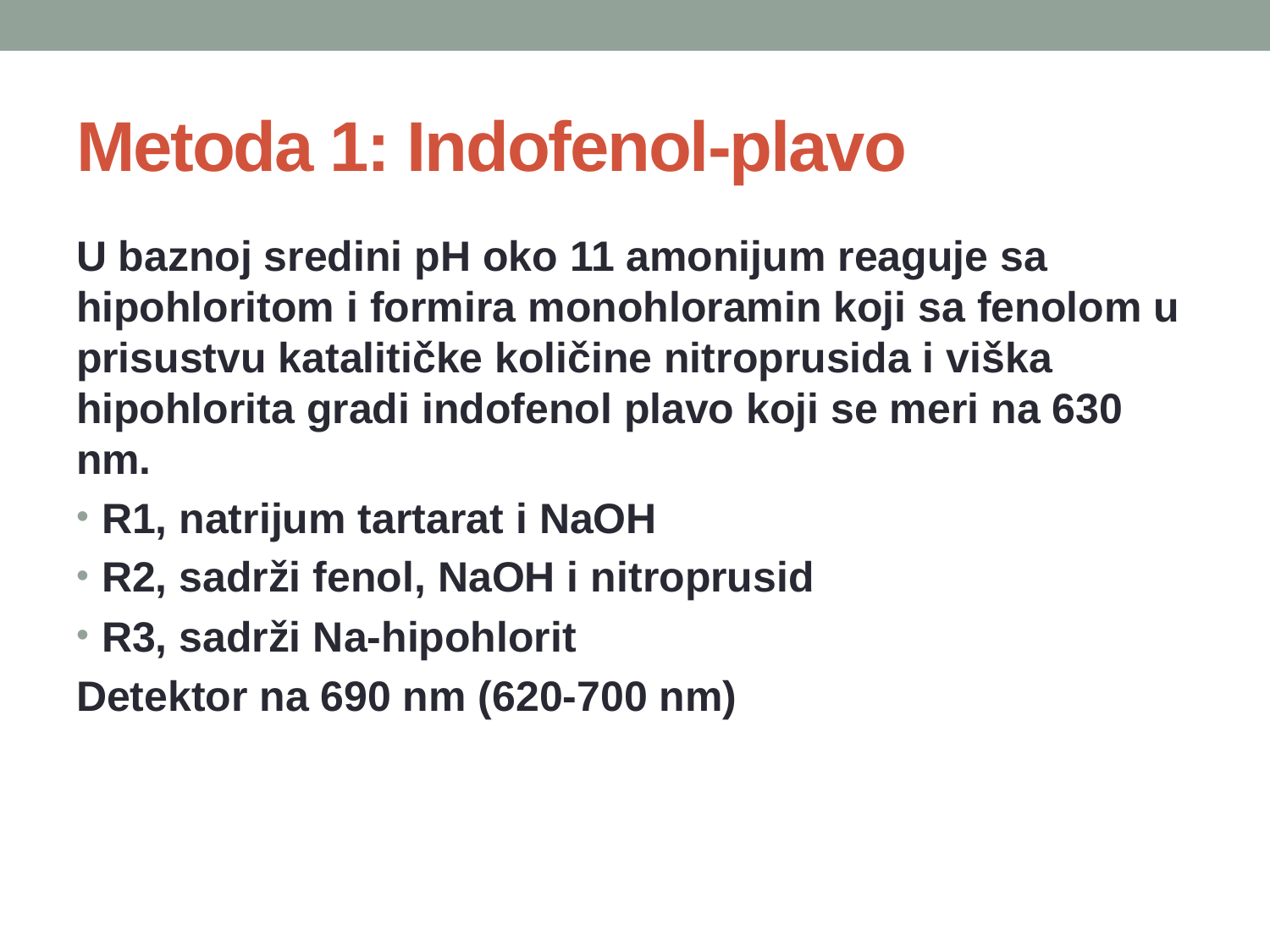

# Metoda 1: Indofenol-plavo
U baznoj sredini pH oko 11 amonijum reaguje sa hipohloritom i formira monohloramin koji sa fenolom u prisustvu katalitičke količine nitroprusida i viška hipohlorita gradi indofenol plavo koji se meri na 630 nm.
R1, natrijum tartarat i NaOH
R2, sadrži fenol, NaOH i nitroprusid
R3, sadrži Na-hipohlorit
Detektor na 690 nm (620-700 nm)